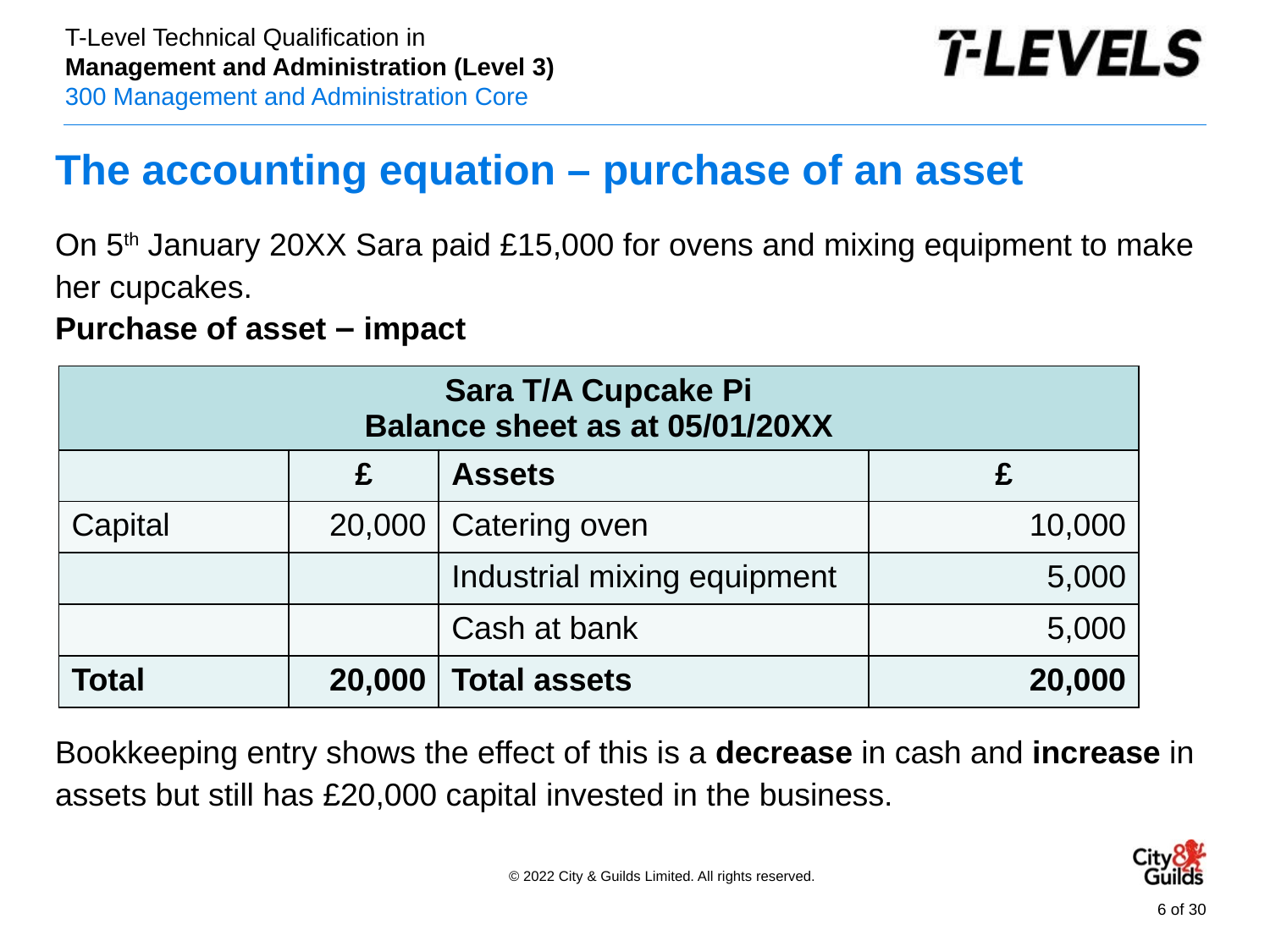

# The accounting equation – purchase of an asset
On 5th January 20XX Sara paid £15,000 for ovens and mixing equipment to make her cupcakes.
Purchase of asset – impact

Bookkeeping entry shows the effect of this is a decrease in cash and increase in assets but still has £20,000 capital invested in the business.

| Sara T/A Cupcake Pi Balance sheet as at 05/01/20XX |  |  |  |
| --- | --- | --- | --- |
|  | £ | Assets | £ |
| Capital | 20,000 | Catering oven | 10,000 |
|  |  | Industrial mixing equipment | 5,000 |
|  |  | Cash at bank | 5,000 |
| Total | 20,000 | Total assets | 20,000 |